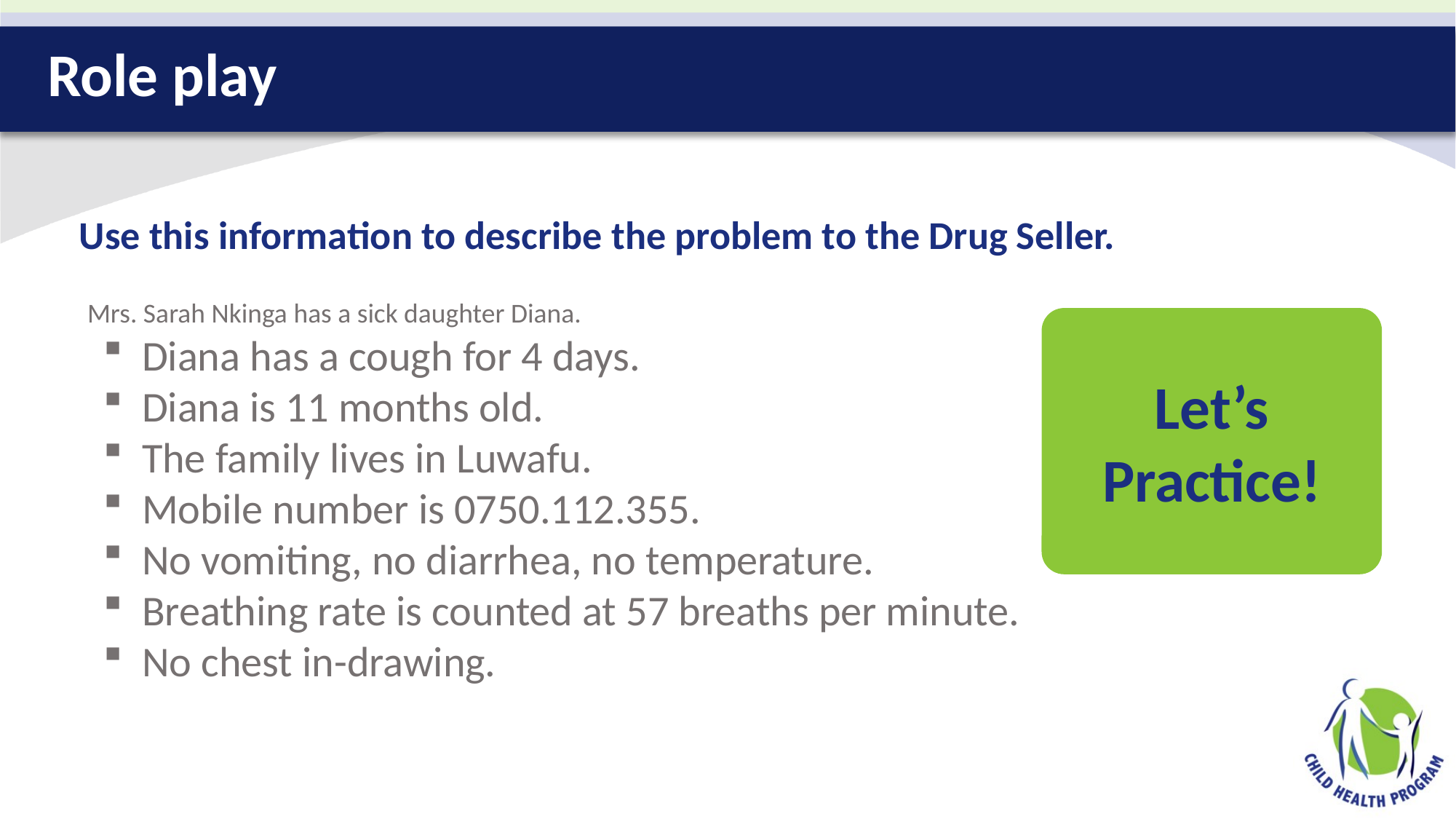

# Role play
Use this information to describe the problem to the Drug Seller.
Mrs. Sarah Nkinga has a sick daughter Diana.
Diana has a cough for 4 days.
Diana is 11 months old.
The family lives in Luwafu.
Mobile number is 0750.112.355.
No vomiting, no diarrhea, no temperature.
Breathing rate is counted at 57 breaths per minute.
No chest in-drawing.
Let’s Practice!